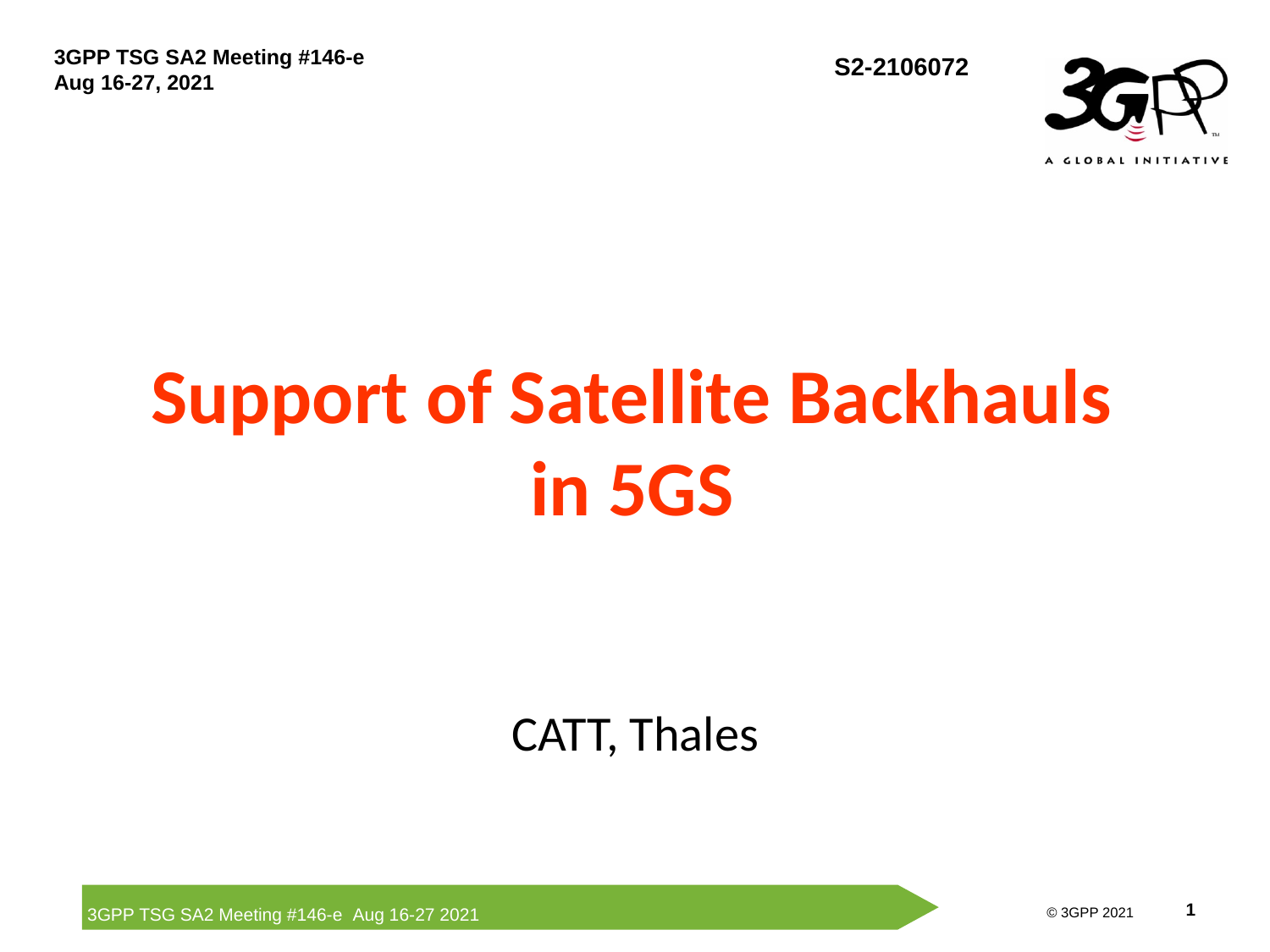

Support of Satellite Backhauls in 5GS
CATT, Thales